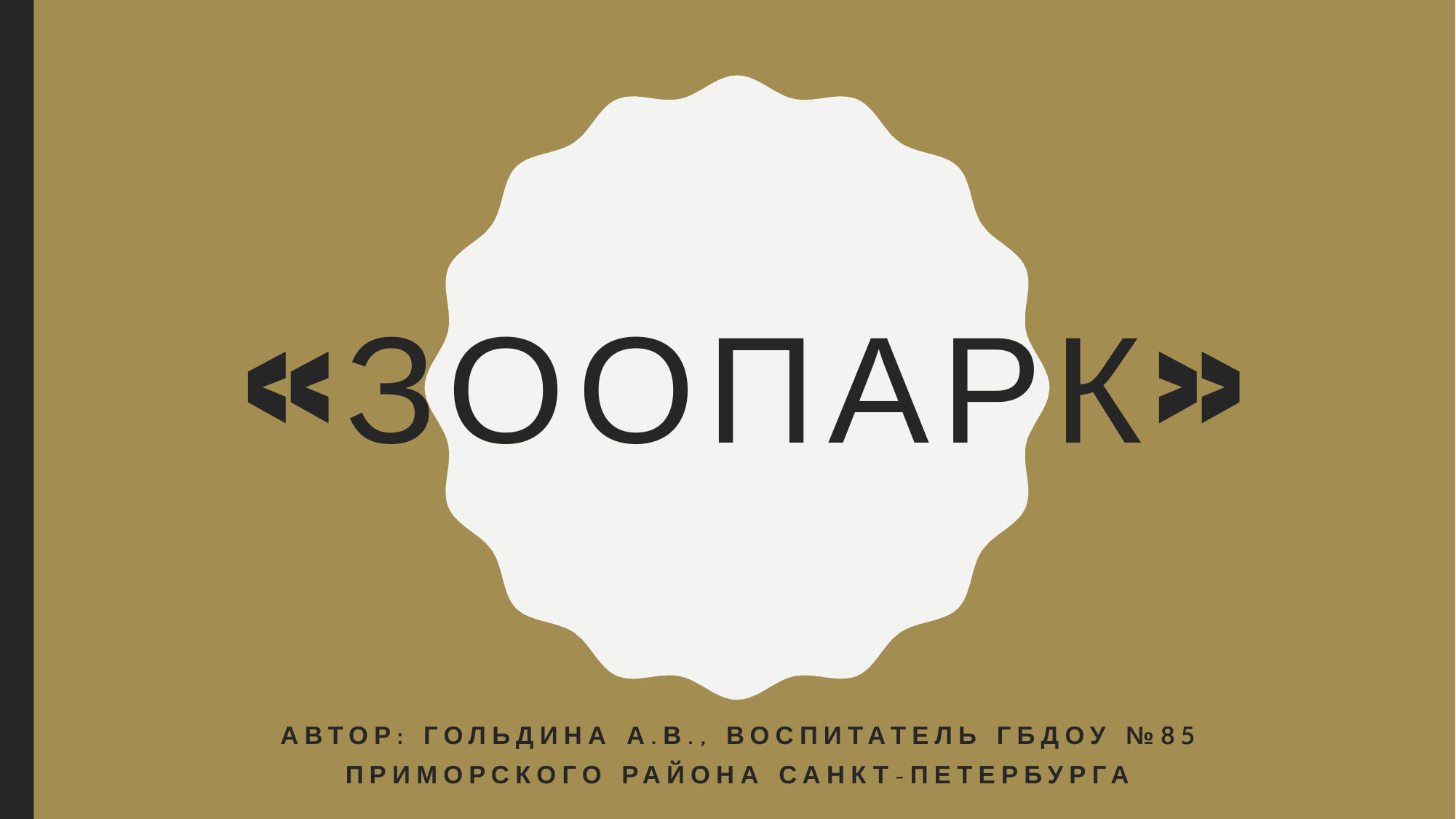

# «Зоопарк»
Автор: Гольдина А.В., воспитатель ГБДОУ №85
Приморского района Санкт-Петербурга